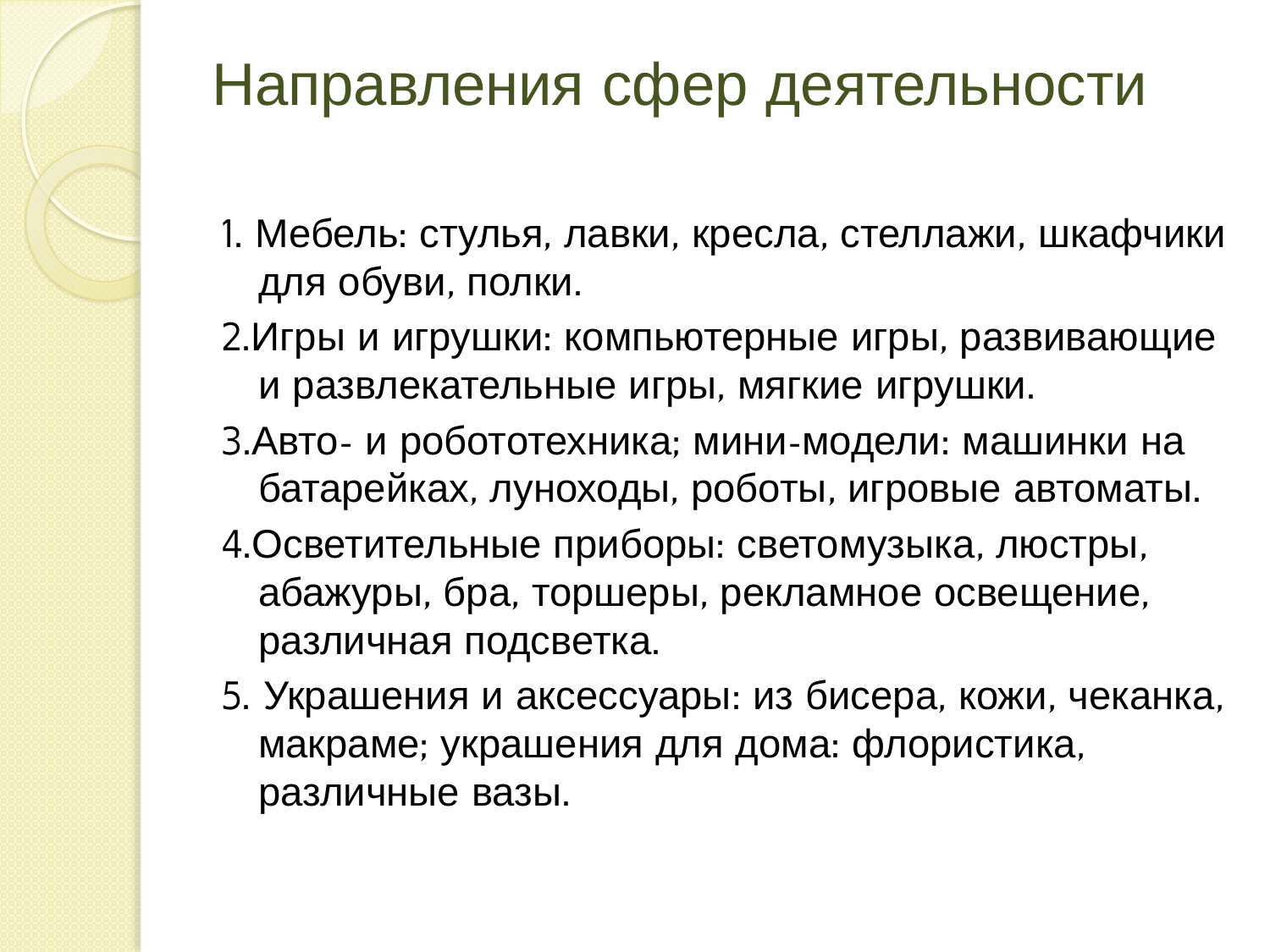

# Направления сфер деятельности
1. Мебель: стулья, лавки, кресла, стеллажи, шкафчики для обуви, полки.
2.Игры и игрушки: компьютерные игры, развивающие и развлекательные игры, мягкие игрушки.
3.Авто- и робототехника; мини-модели: машинки на батарейках, луноходы, роботы, игровые автоматы.
4.Осветительные приборы: светомузыка, люстры, абажуры, бра, торшеры, рекламное освещение, различная подсветка.
5. Украшения и аксессуары: из бисера, кожи, чеканка, макраме; украшения для дома: флористика, различные вазы.